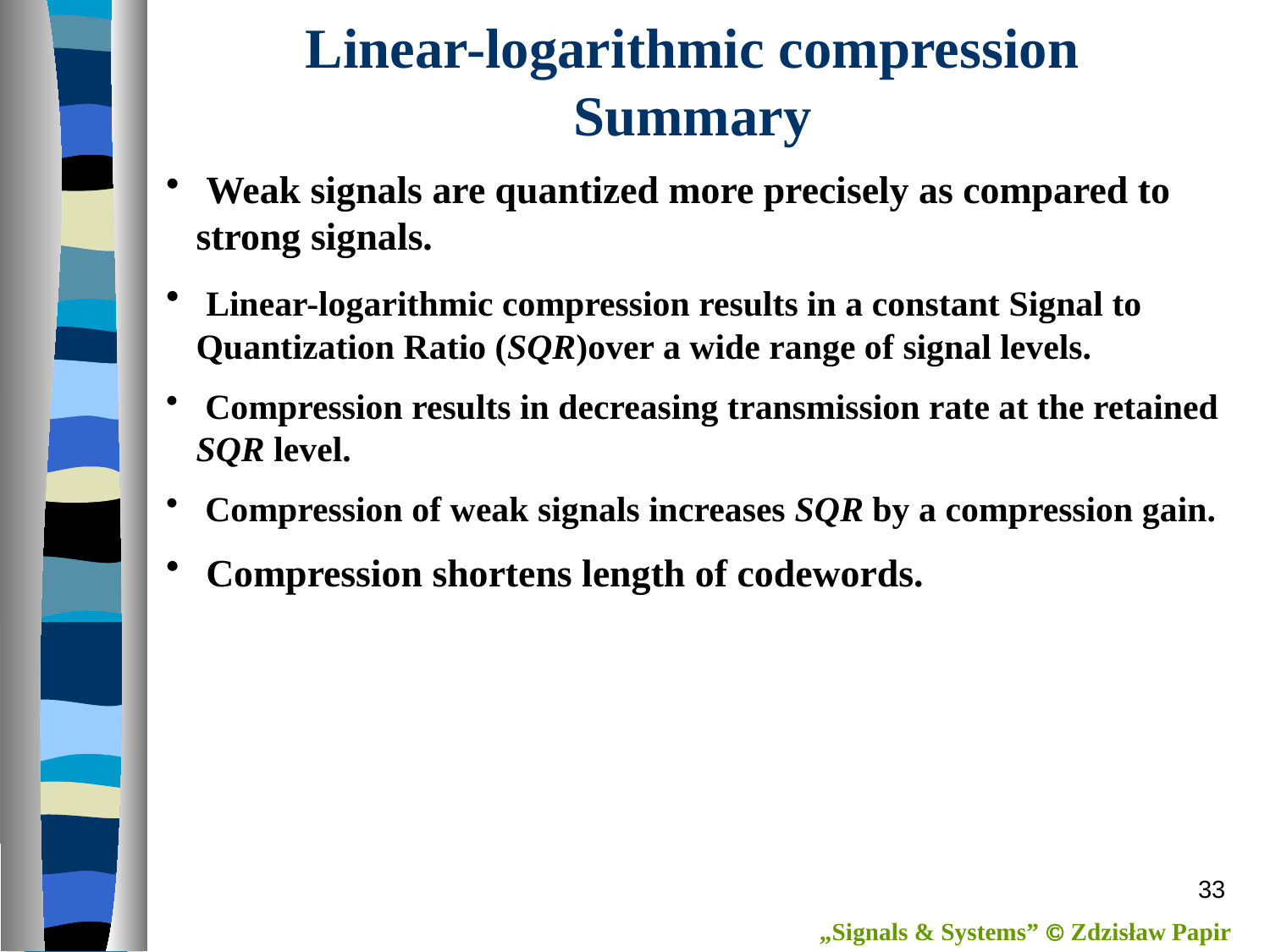

# Linear-logarithmic compression Summary
 Weak signals are quantized more precisely as compared to strong signals.
 Linear-logarithmic compression results in a constant Signal to Quantization Ratio (SQR)over a wide range of signal levels.
 Compression results in decreasing transmission rate at the retained SQR level.
 Compression of weak signals increases SQR by a compression gain.
 Compression shortens length of codewords.
33
„Signals & Systems” © Zdzisław Papir